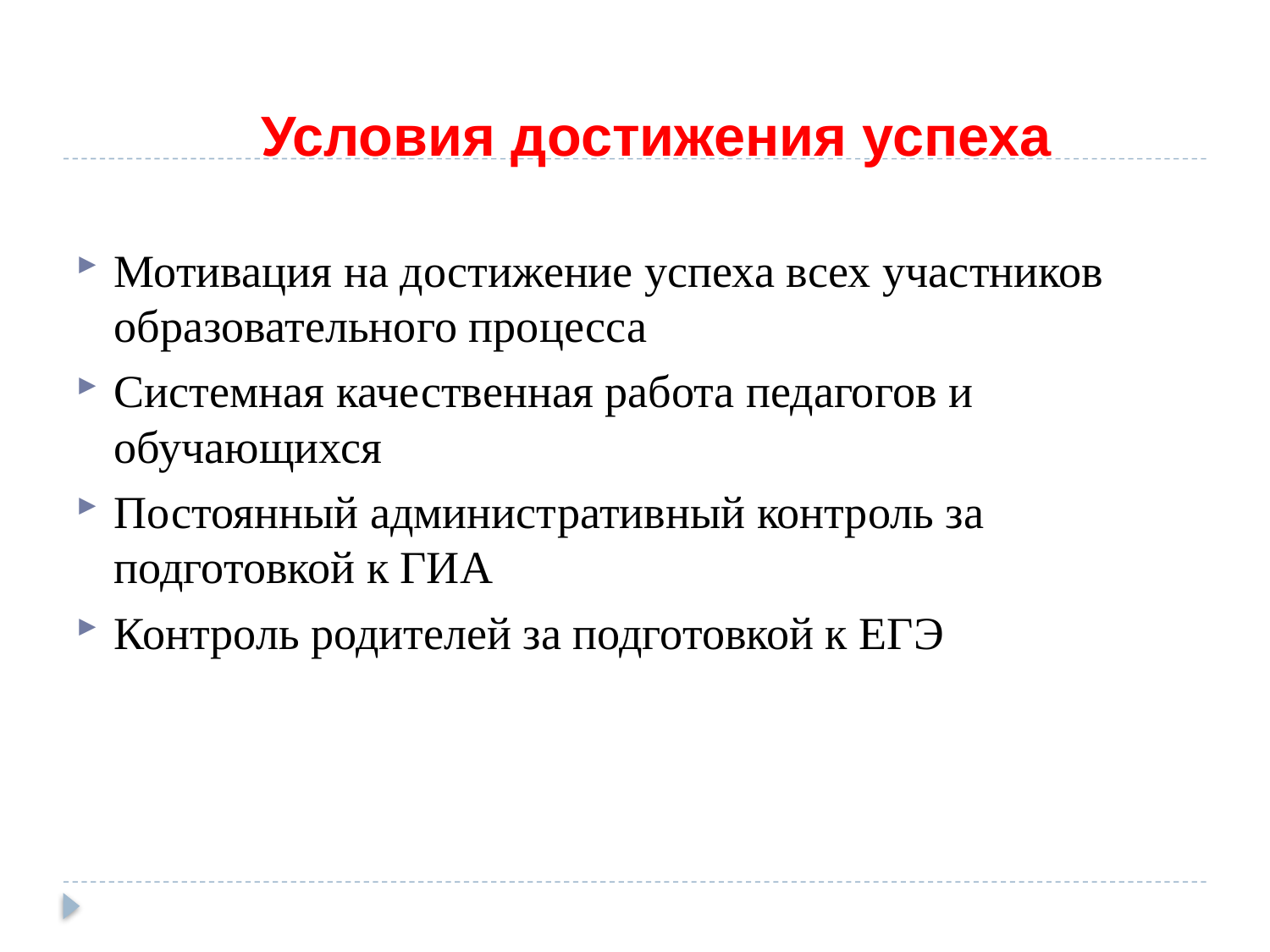

# Условия достижения успеха

Мотивация на достижение успеха всех участников образовательного процесса
Системная качественная работа педагогов и обучающихся
Постоянный административный контроль за подготовкой к ГИА
Контроль родителей за подготовкой к ЕГЭ